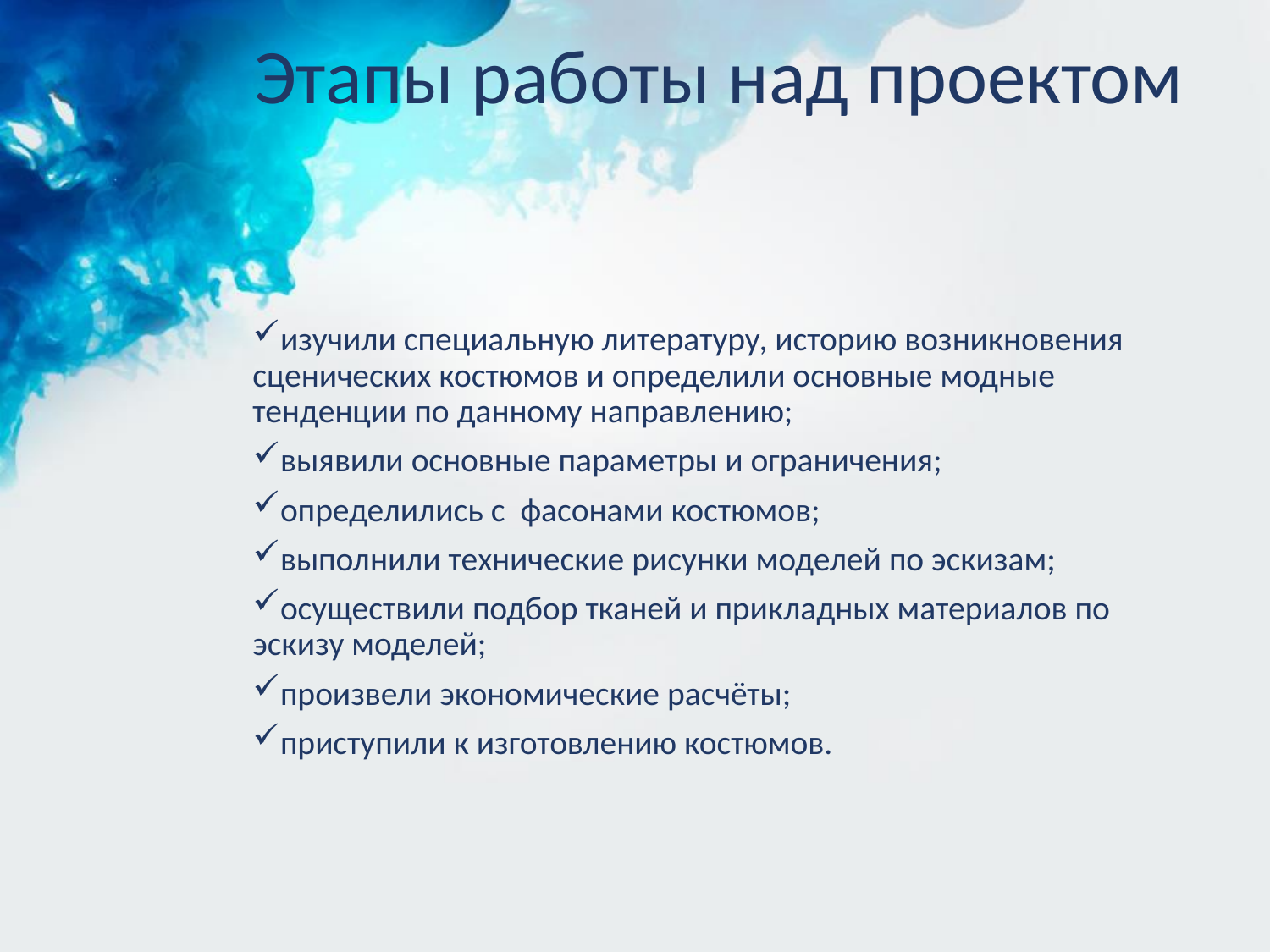

# Этапы работы над проектом
изучили специальную литературу, историю возникновения сценических костюмов и определили основные модные тенденции по данному направлению;
выявили основные параметры и ограничения;
определились с  фасонами костюмов;
выполнили технические рисунки моделей по эскизам;
осуществили подбор тканей и прикладных материалов по эскизу моделей;
произвели экономические расчёты;
приступили к изготовлению костюмов.